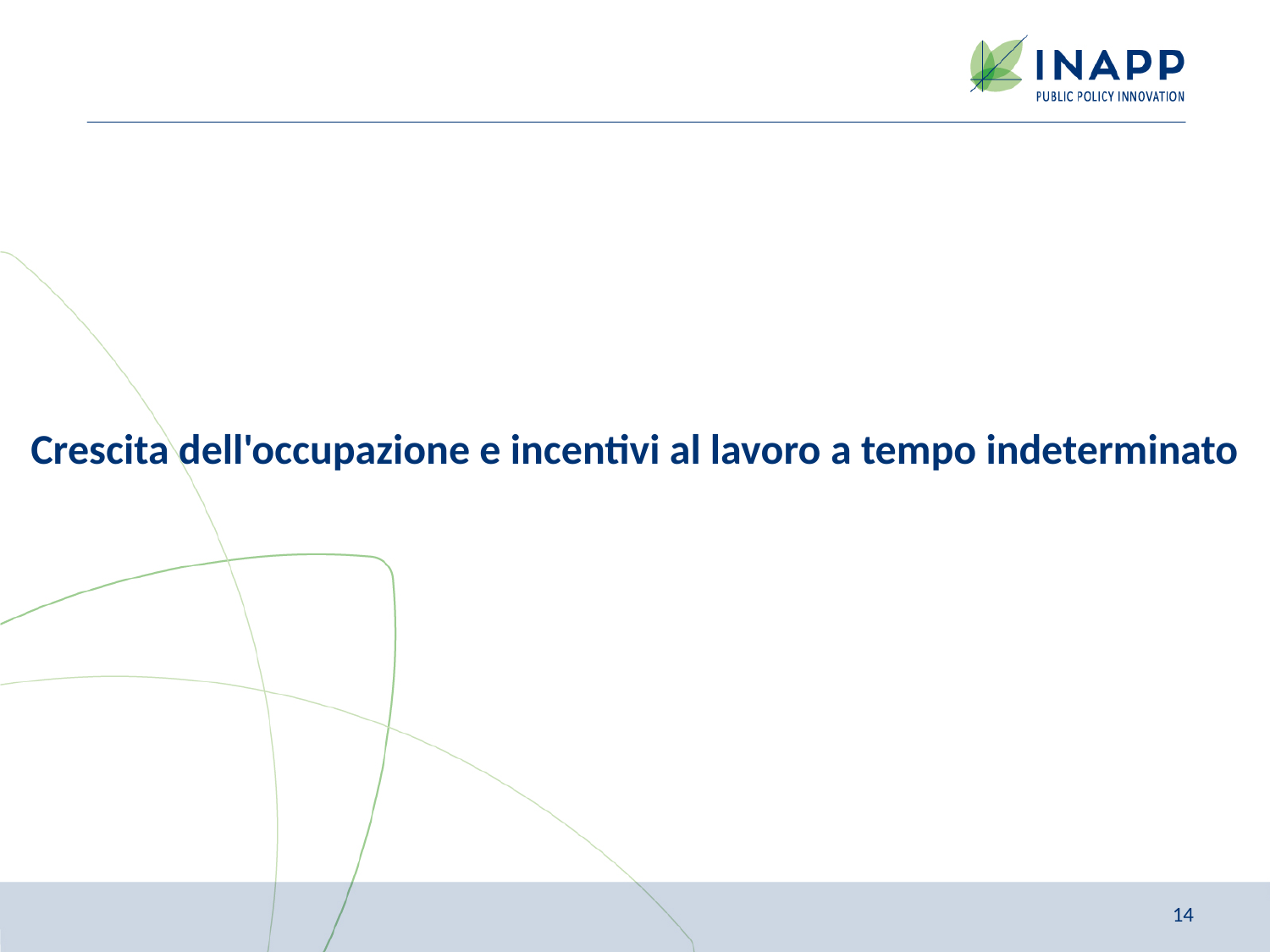

Crescita dell'occupazione e incentivi al lavoro a tempo indeterminato
14